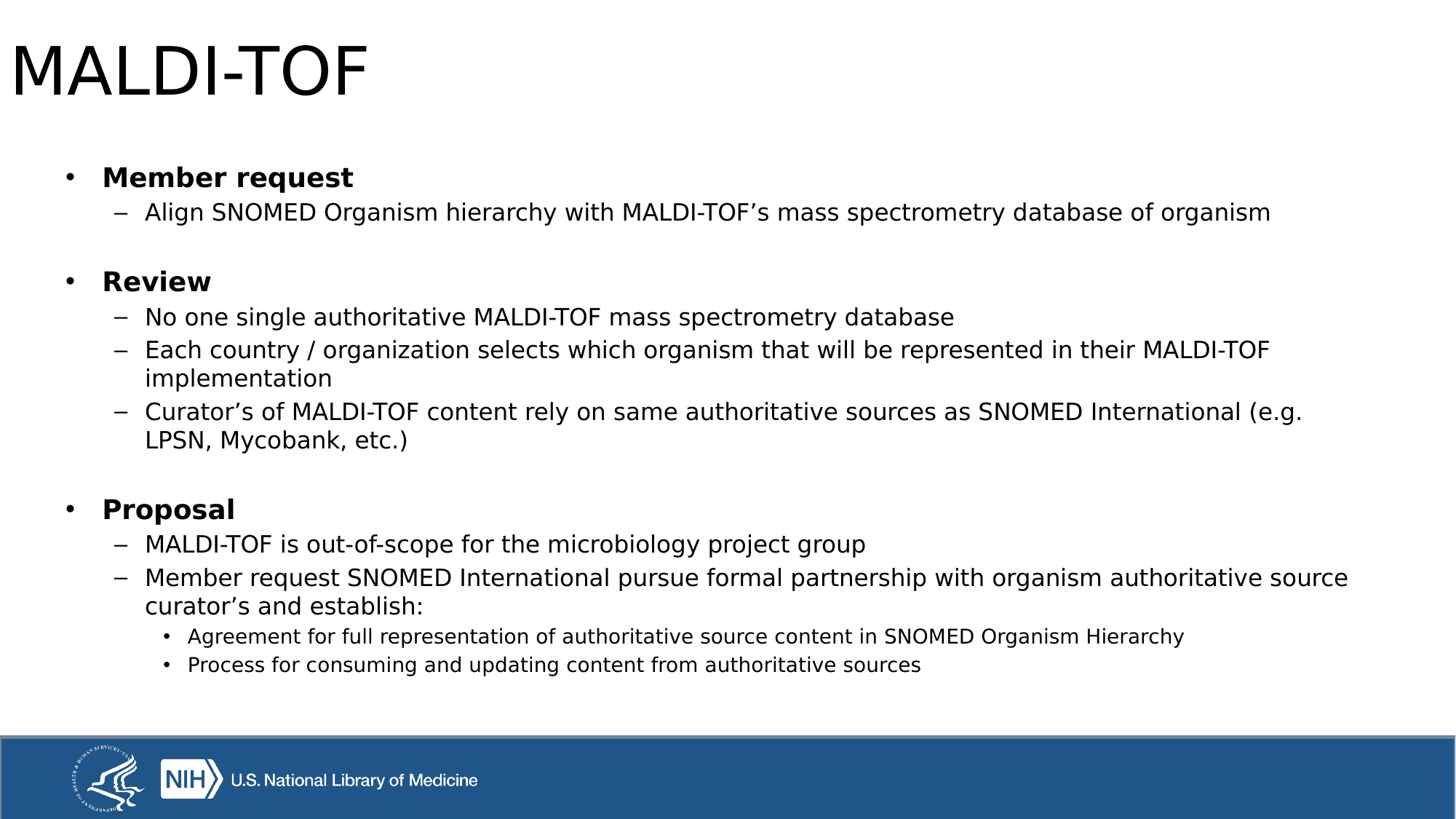

# MALDI-TOF
Member request
Align SNOMED Organism hierarchy with MALDI-TOF’s mass spectrometry database of organism

Review
No one single authoritative MALDI-TOF mass spectrometry database
Each country / organization selects which organism that will be represented in their MALDI-TOF implementation
Curator’s of MALDI-TOF content rely on same authoritative sources as SNOMED International (e.g. LPSN, Mycobank, etc.)

Proposal
MALDI-TOF is out-of-scope for the microbiology project group
Member request SNOMED International pursue formal partnership with organism authoritative source curator’s and establish:
Agreement for full representation of authoritative source content in SNOMED Organism Hierarchy
Process for consuming and updating content from authoritative sources